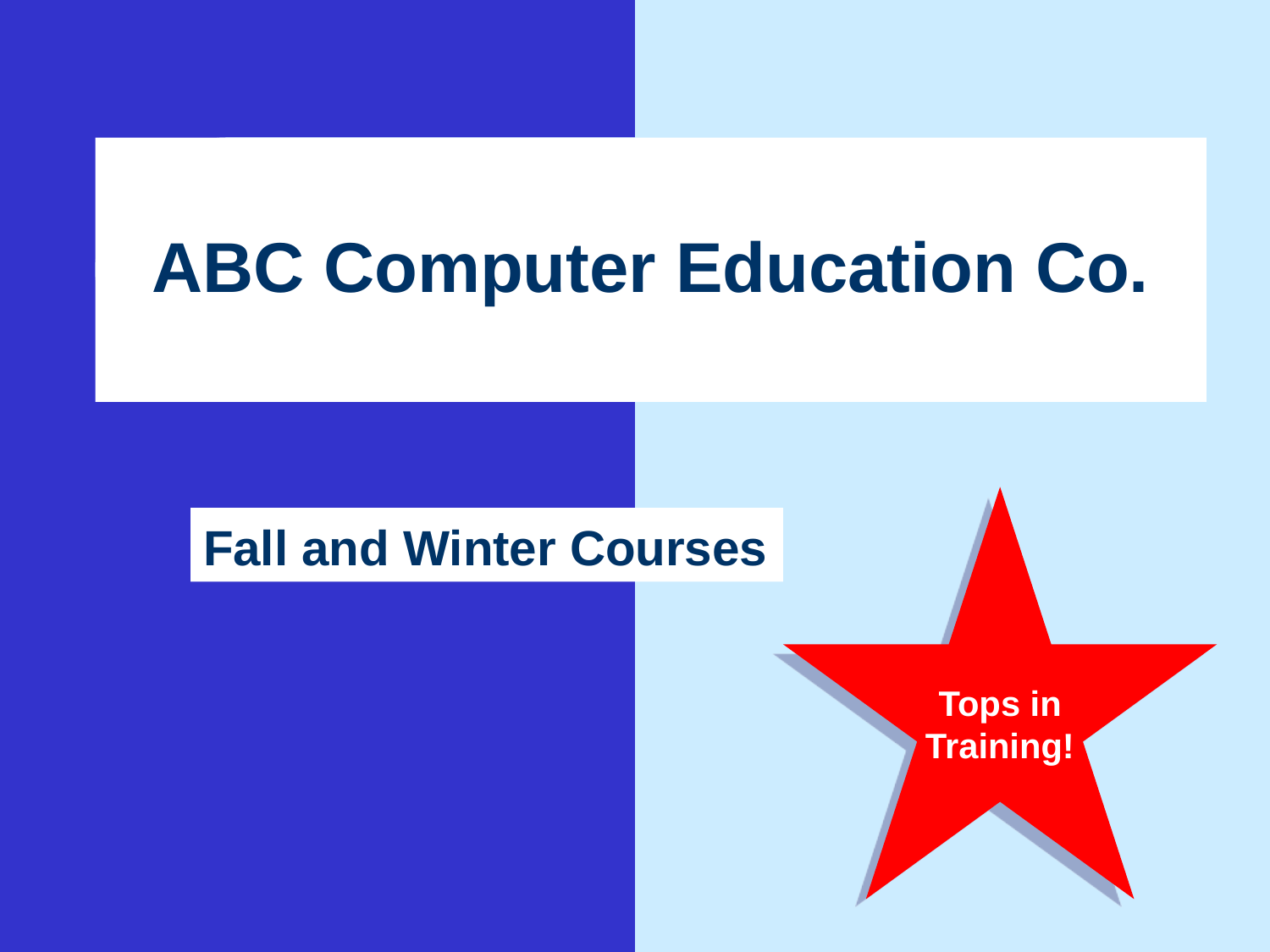

# ABC Computer Education Co.
Tops in
Training!
Fall and Winter Courses